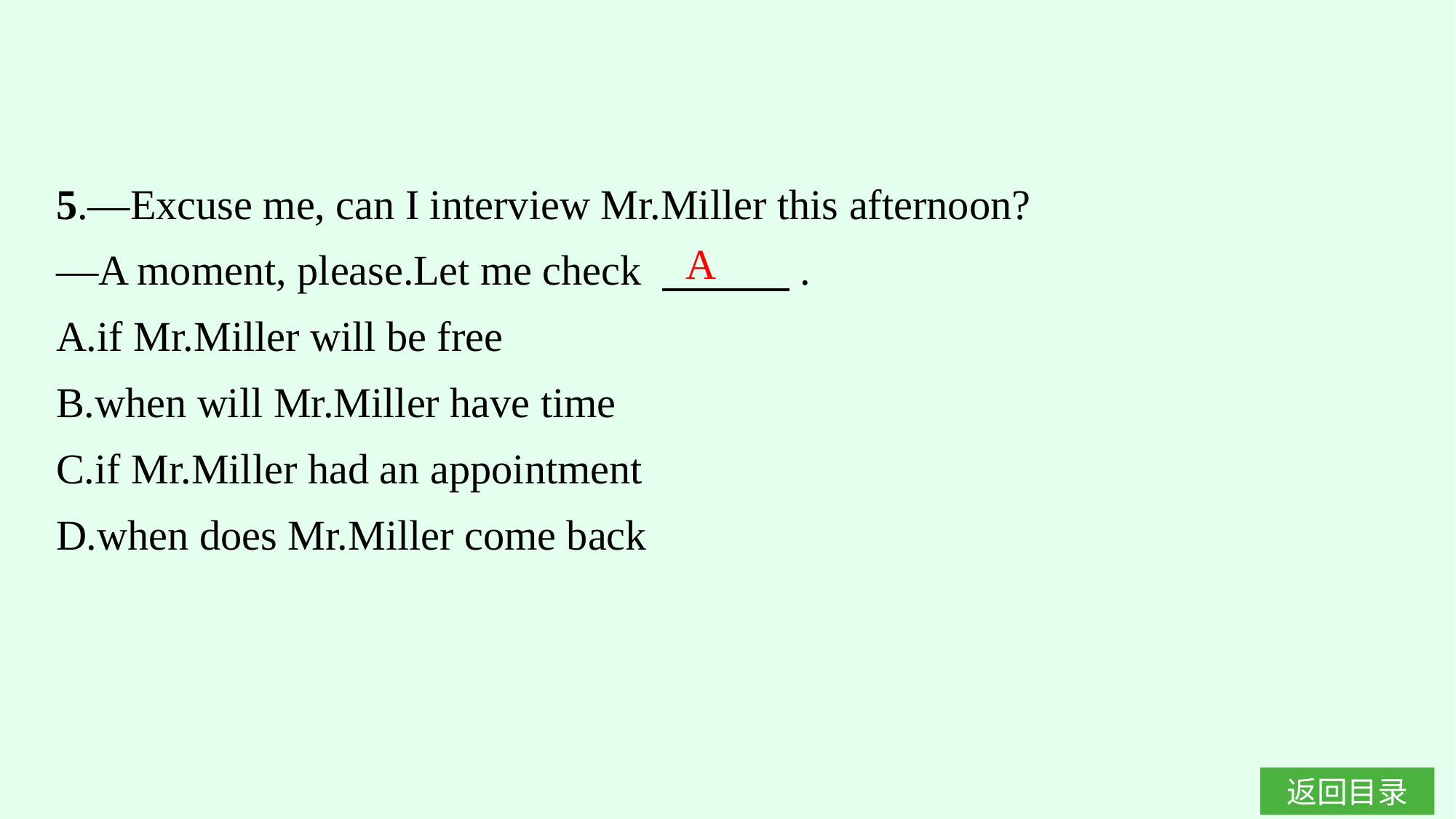

5.—Excuse me, can I interview Mr.Miller this afternoon?
—A moment, please.Let me check 　　　.
A.if Mr.Miller will be free
B.when will Mr.Miller have time
C.if Mr.Miller had an appointment
D.when does Mr.Miller come back
A